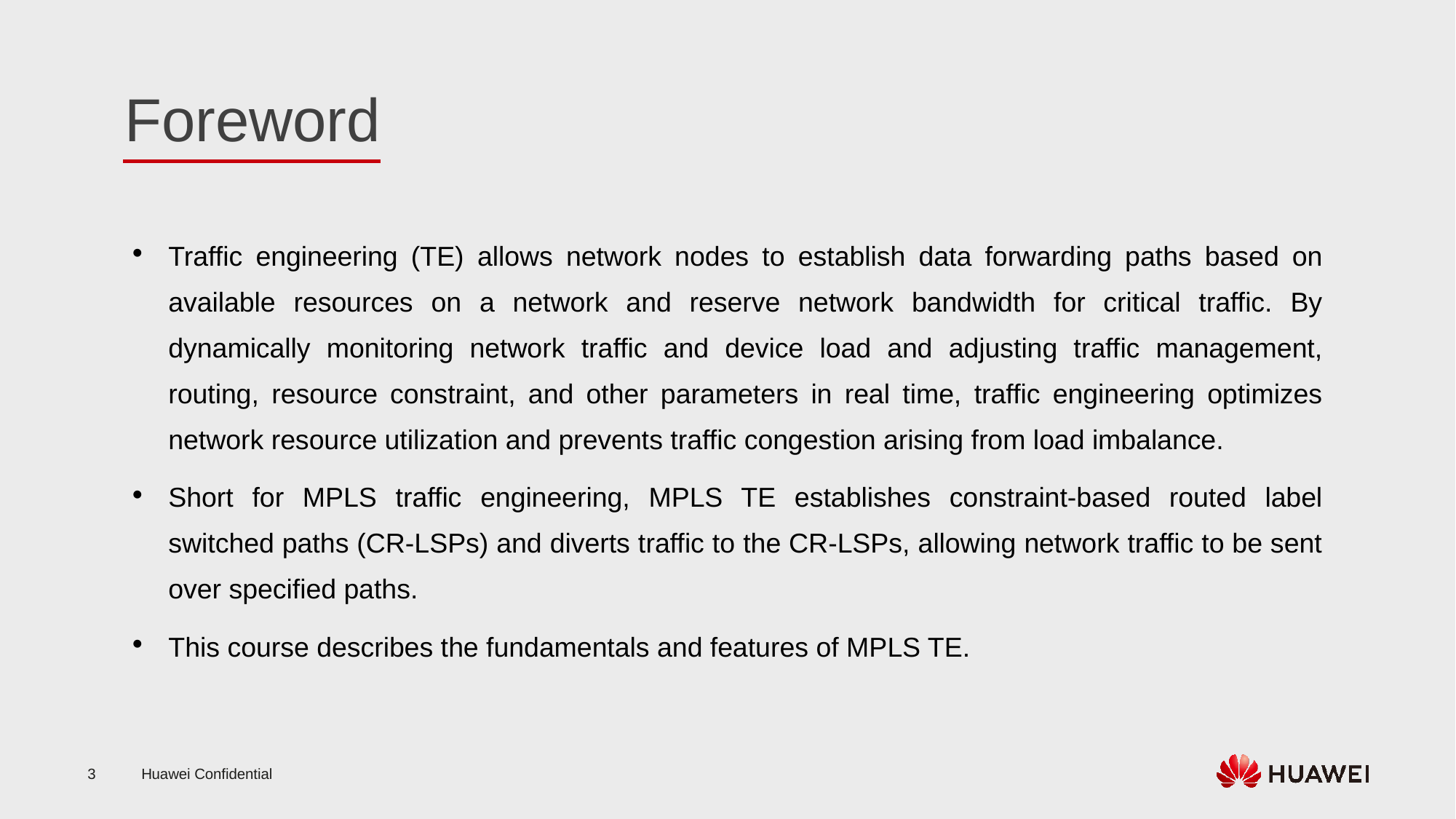

Traffic engineering (TE) allows network nodes to establish data forwarding paths based on available resources on a network and reserve network bandwidth for critical traffic. By dynamically monitoring network traffic and device load and adjusting traffic management, routing, resource constraint, and other parameters in real time, traffic engineering optimizes network resource utilization and prevents traffic congestion arising from load imbalance.
Short for MPLS traffic engineering, MPLS TE establishes constraint-based routed label switched paths (CR-LSPs) and diverts traffic to the CR-LSPs, allowing network traffic to be sent over specified paths.
This course describes the fundamentals and features of MPLS TE.